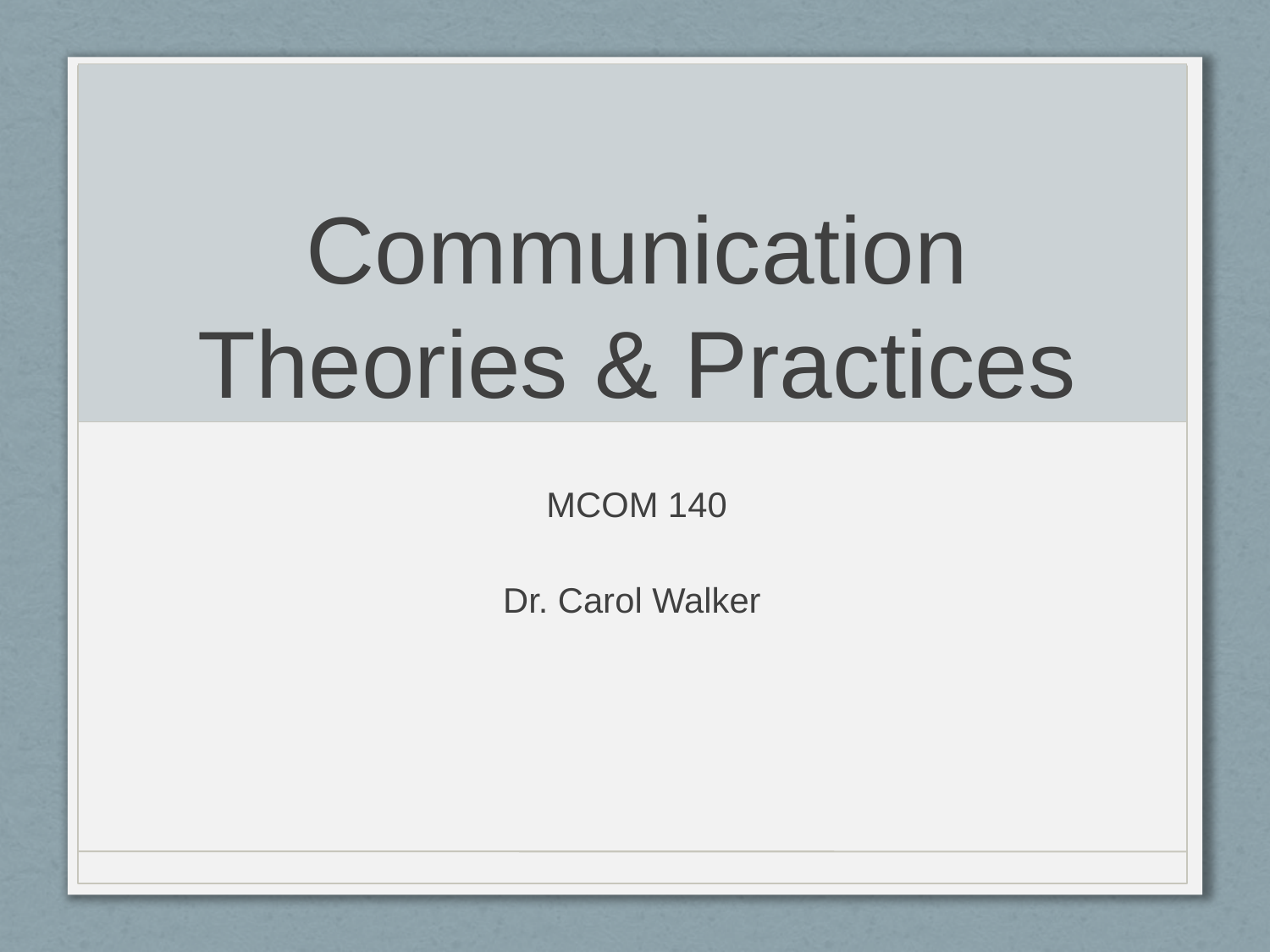

# Communication Theories & Practices
MCOM 140

Dr. Carol Walker